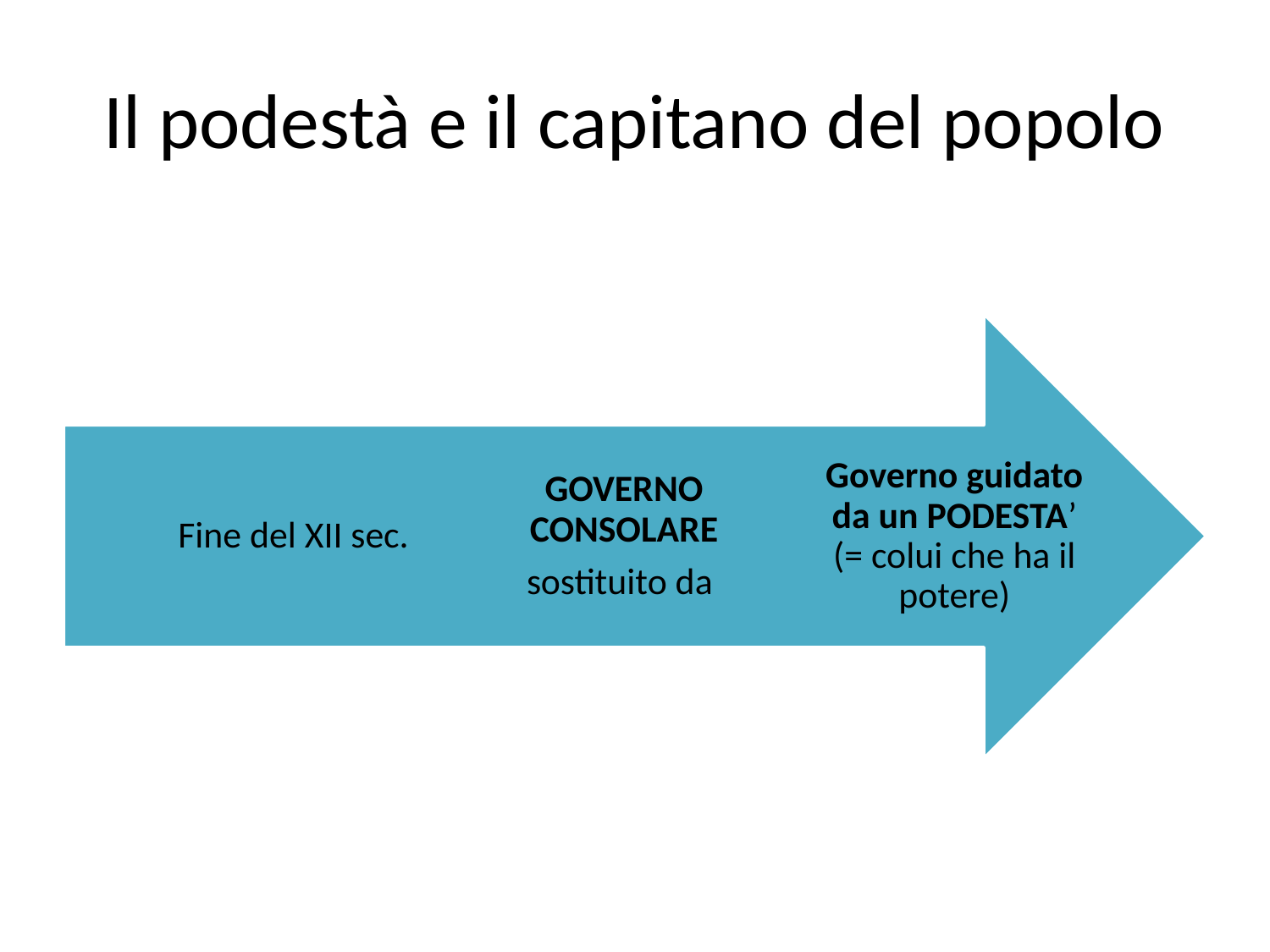

# Il podestà e il capitano del popolo
Governo guidato da un PODESTA’ (= colui che ha il potere)
GOVERNO CONSOLARE
sostituito da
Fine del XII sec.